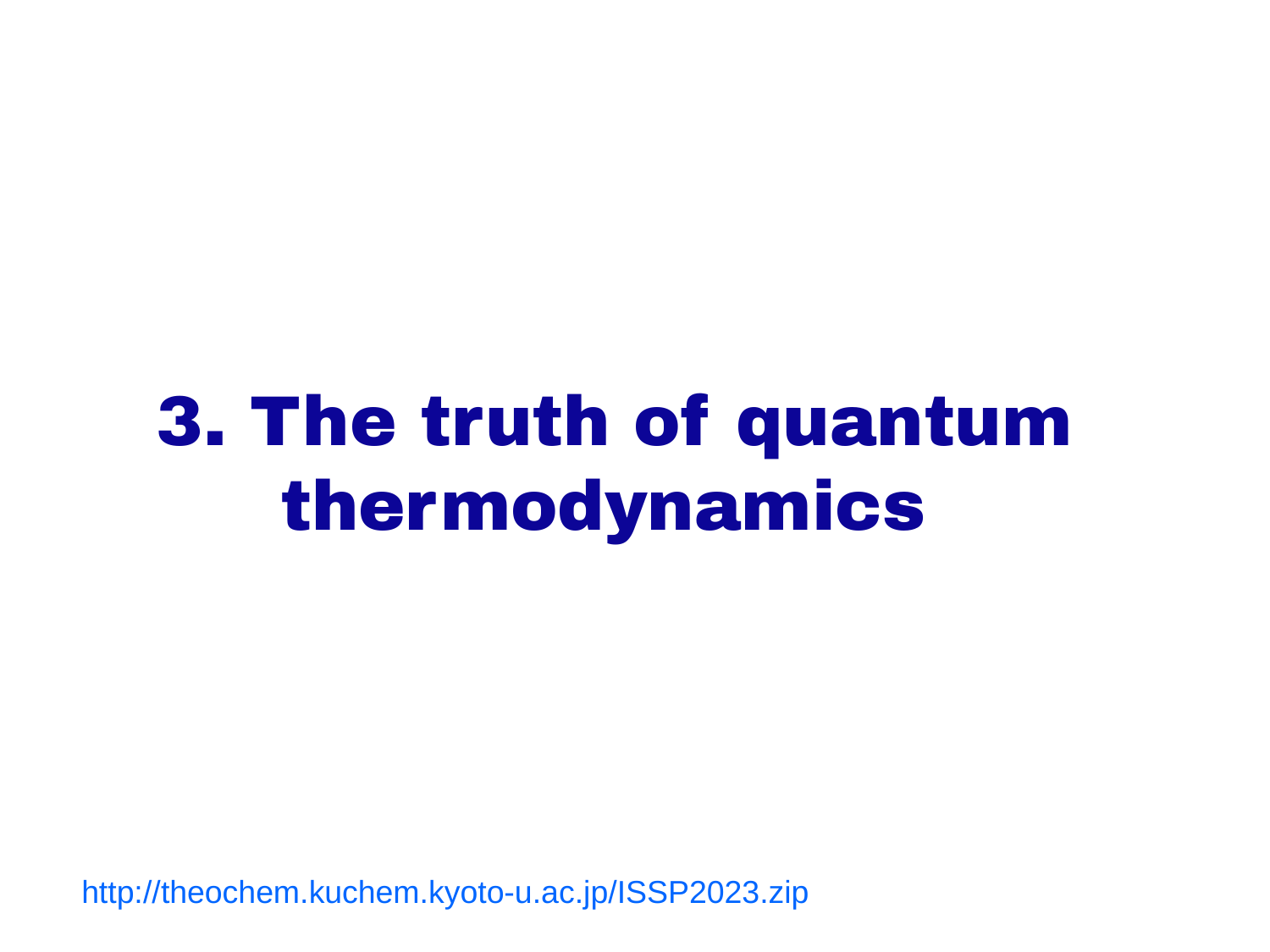

# 3. The truth of quantum thermodynamics
http://theochem.kuchem.kyoto-u.ac.jp/ISSP2023.zip